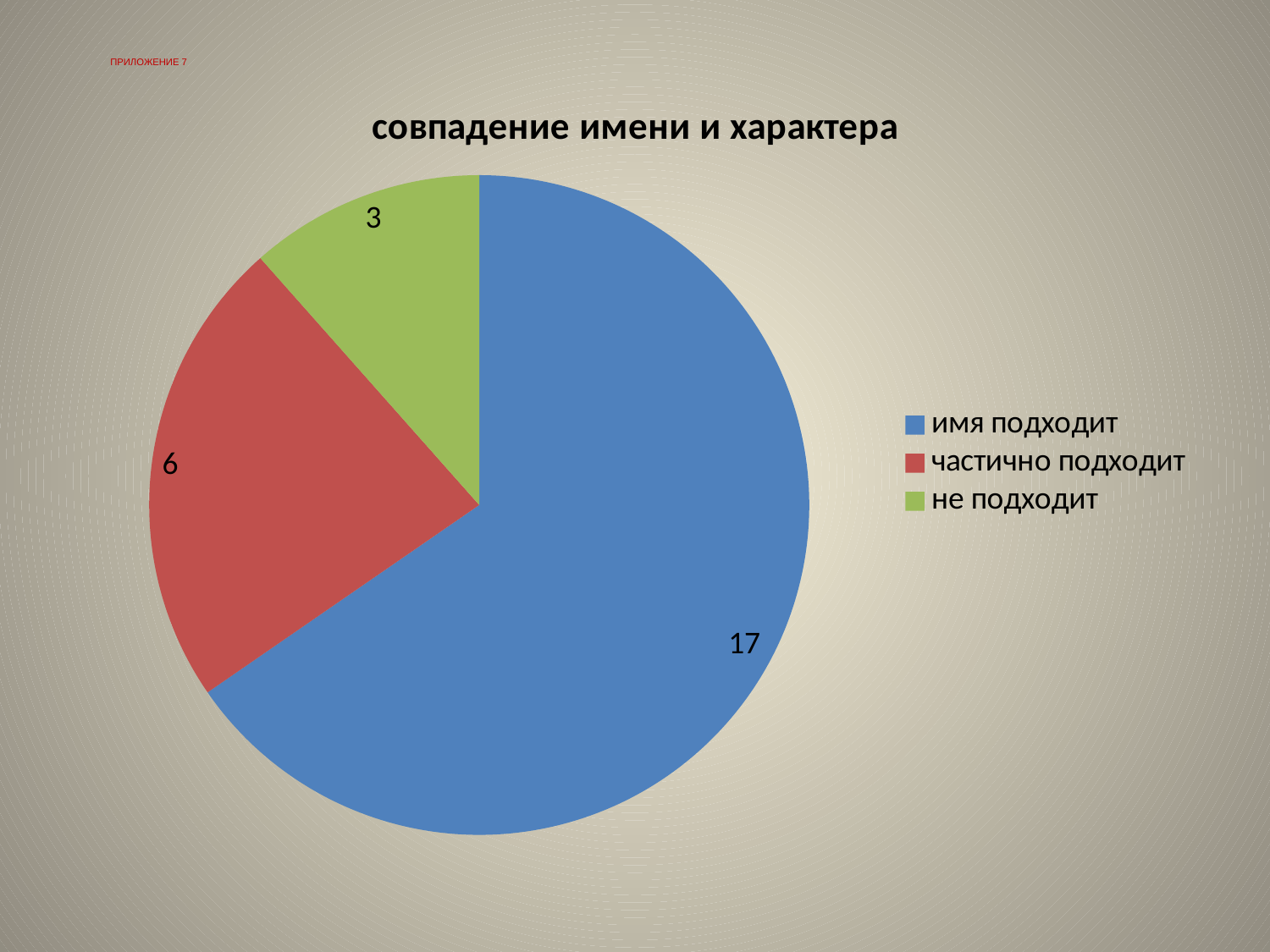

# ПРИЛОЖЕНИЕ 7

### Chart:

| Category | совпадение имени и характера |
|---|---|
| имя подходит | 17.0 |
| частично подходит | 6.0 |
| не подходит | 3.0 |